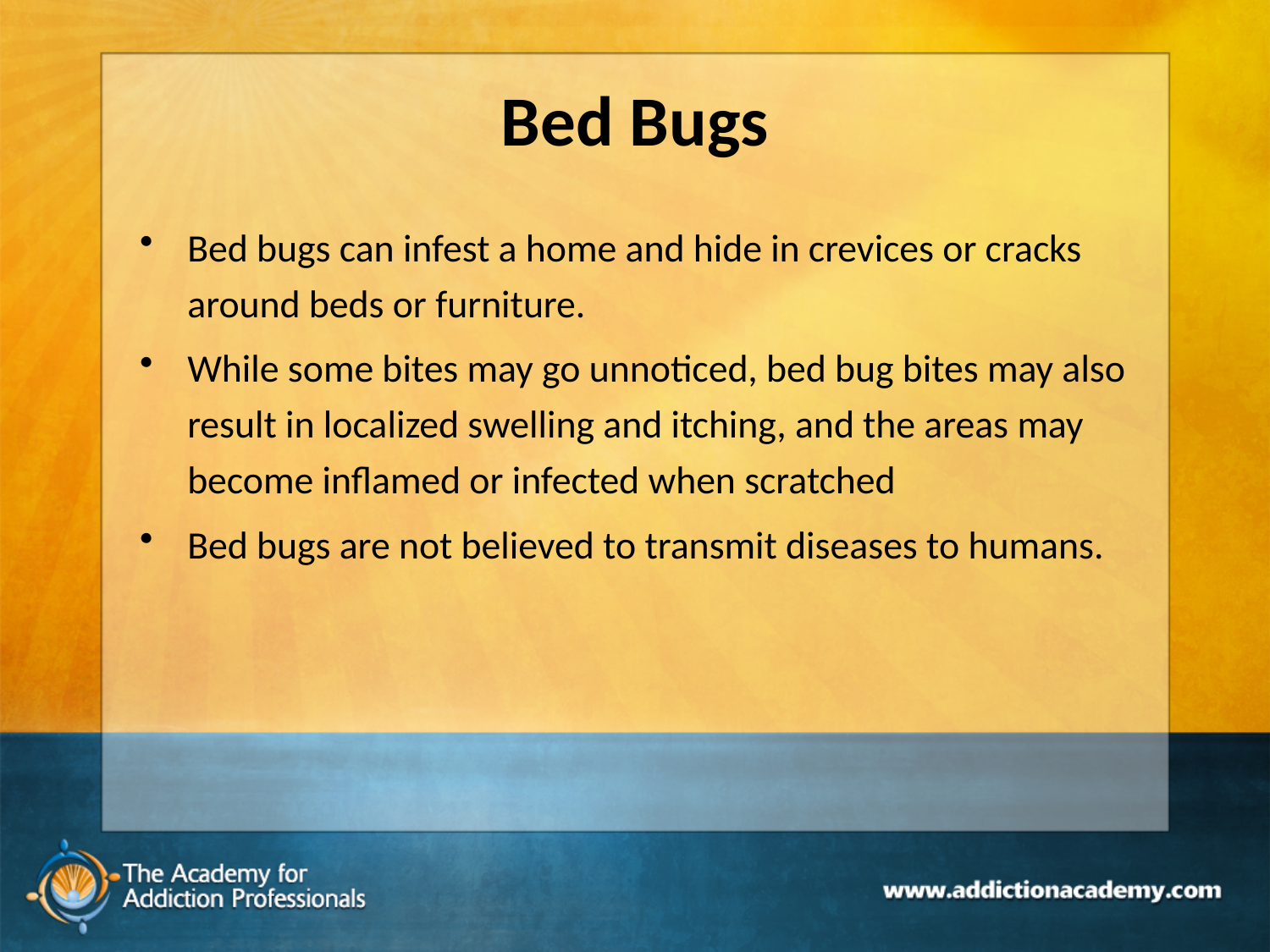

# Bed Bugs
Bed bugs can infest a home and hide in crevices or cracks around beds or furniture.
While some bites may go unnoticed, bed bug bites may also result in localized swelling and itching, and the areas may become inflamed or infected when scratched
Bed bugs are not believed to transmit diseases to humans.